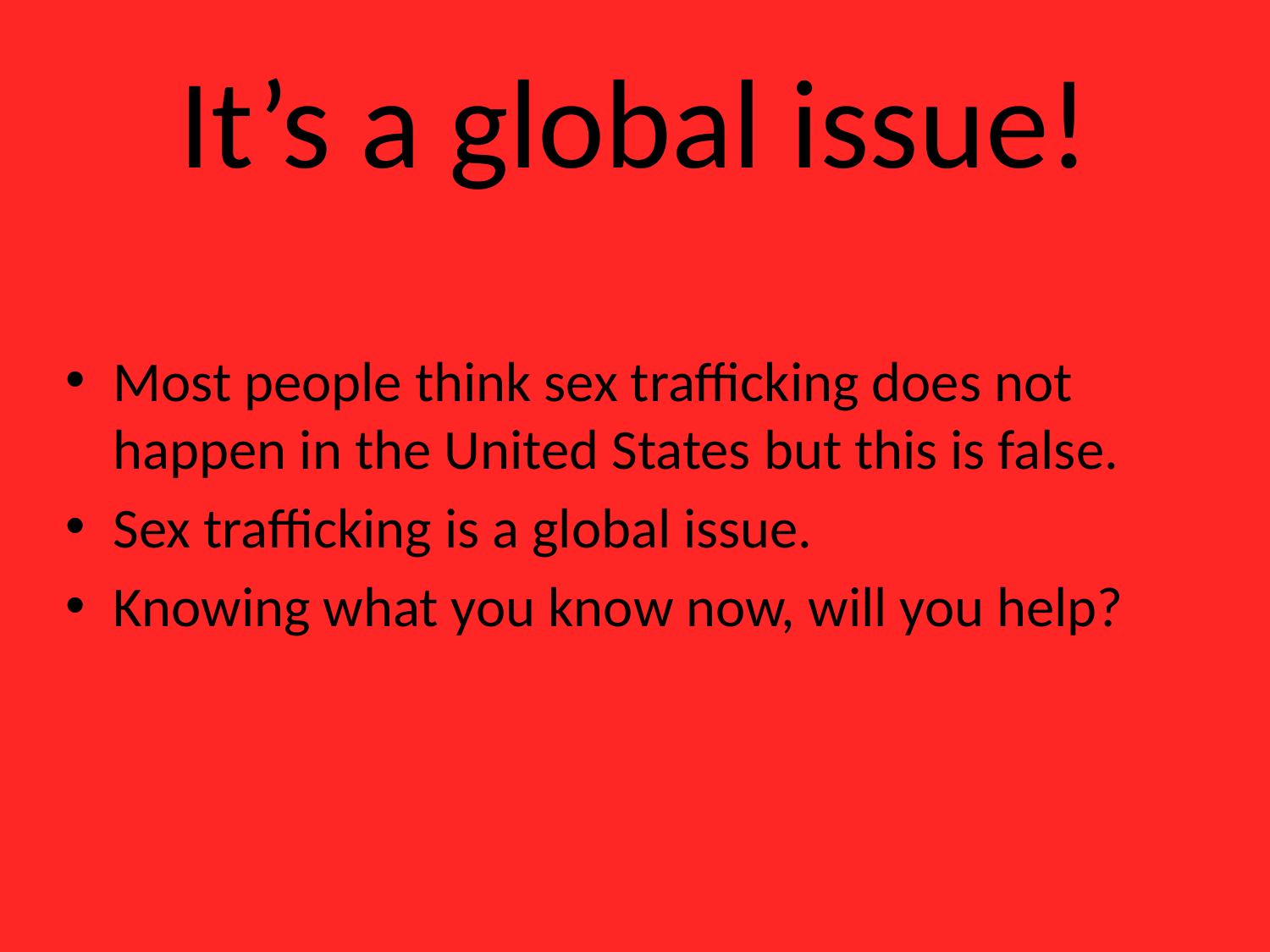

# It’s a global issue!
Most people think sex trafficking does not happen in the United States but this is false.
Sex trafficking is a global issue.
Knowing what you know now, will you help?